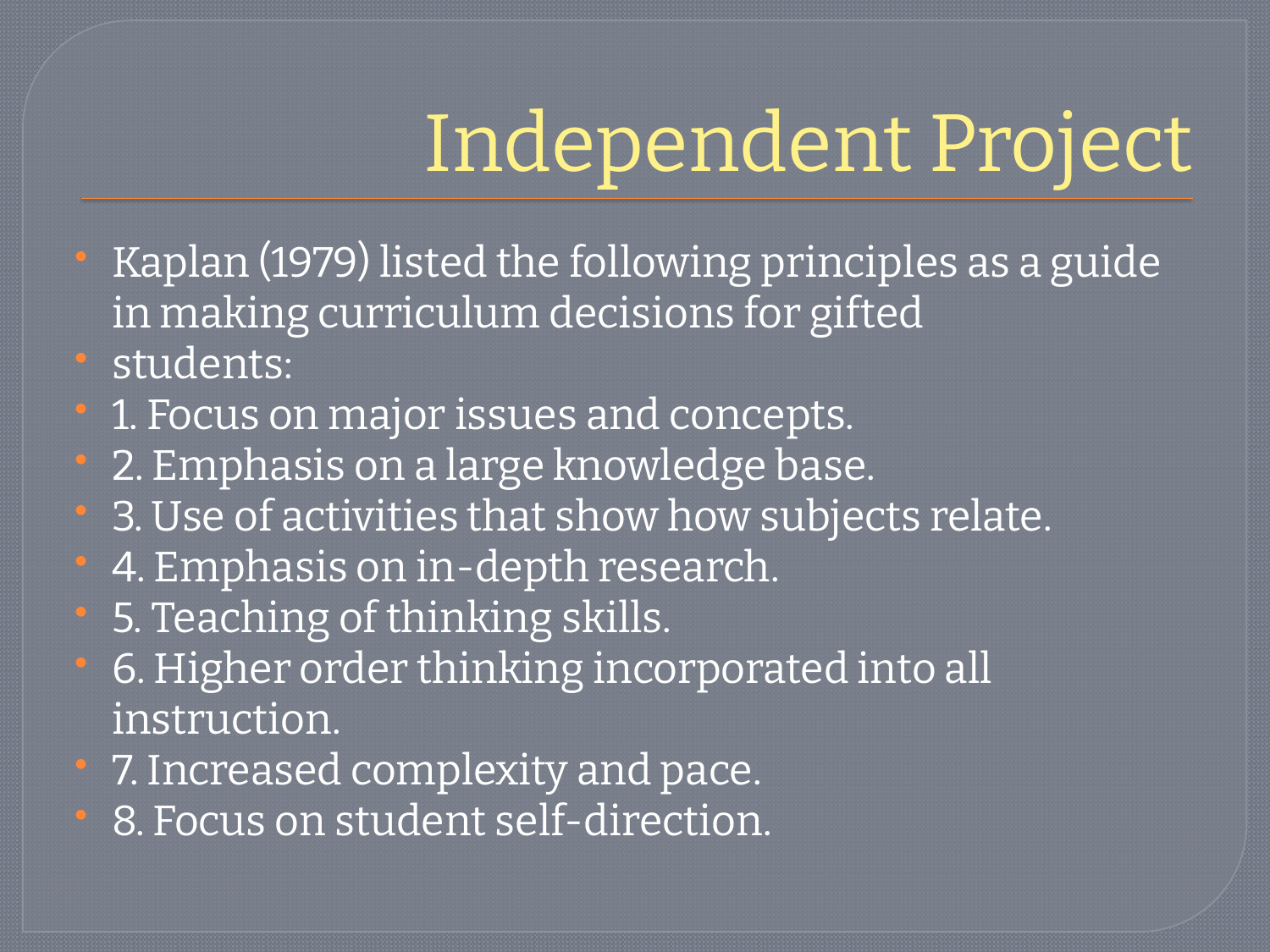

# Independent Project
Kaplan (1979) listed the following principles as a guide in making curriculum decisions for gifted
students:
1. Focus on major issues and concepts.
2. Emphasis on a large knowledge base.
3. Use of activities that show how subjects relate.
4. Emphasis on in-depth research.
5. Teaching of thinking skills.
6. Higher order thinking incorporated into all instruction.
7. Increased complexity and pace.
8. Focus on student self-direction.